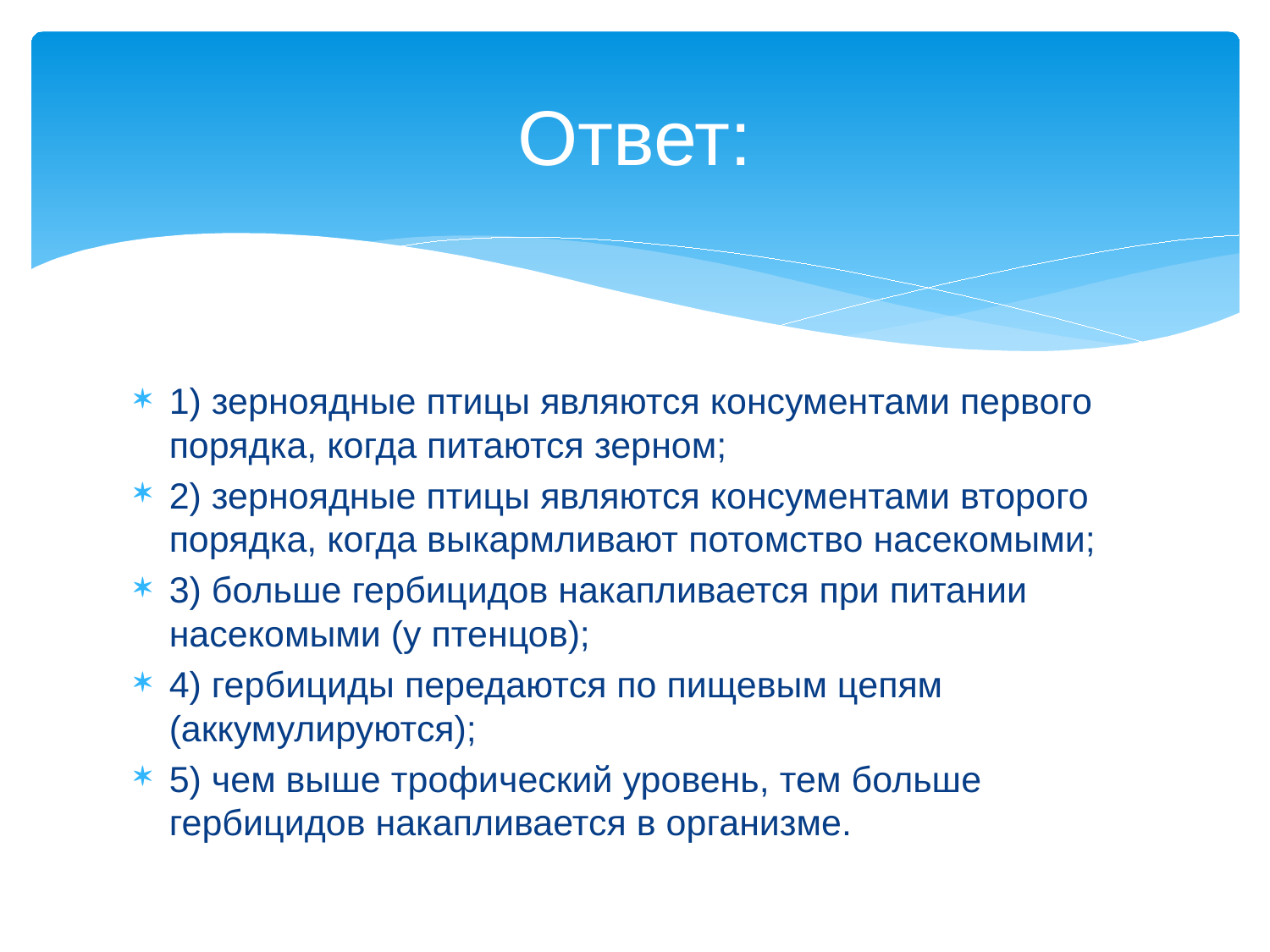

# Ответ:
1) зерноядные птицы являются консументами первого порядка, когда питаются зерном;
2) зерноядные птицы являются консументами второго порядка, когда выкармливают потомство насекомыми;
3) больше гербицидов накапливается при питании насекомыми (у птенцов);
4) гербициды передаются по пищевым цепям (аккумулируются);
5) чем выше трофический уровень, тем больше гербицидов накапливается в организме.